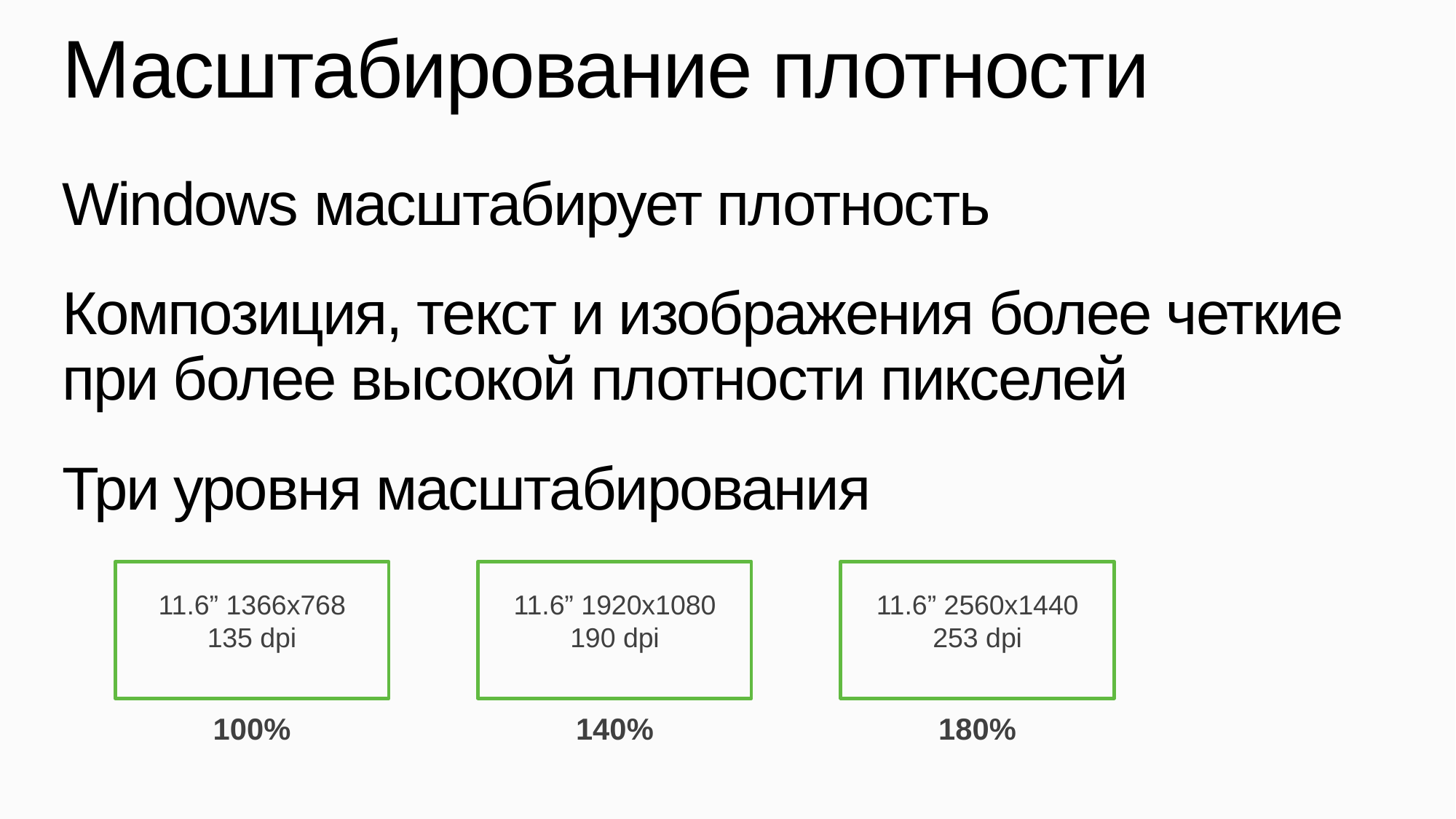

# Масштабирование плотности
Windows масштабирует плотность
Композиция, текст и изображения более четкие при более высокой плотности пикселей
Три уровня масштабирования

11.6” 1366x768
135 dpi
11.6” 1920x1080
190 dpi
11.6” 2560x1440
253 dpi
100%
140%
180%